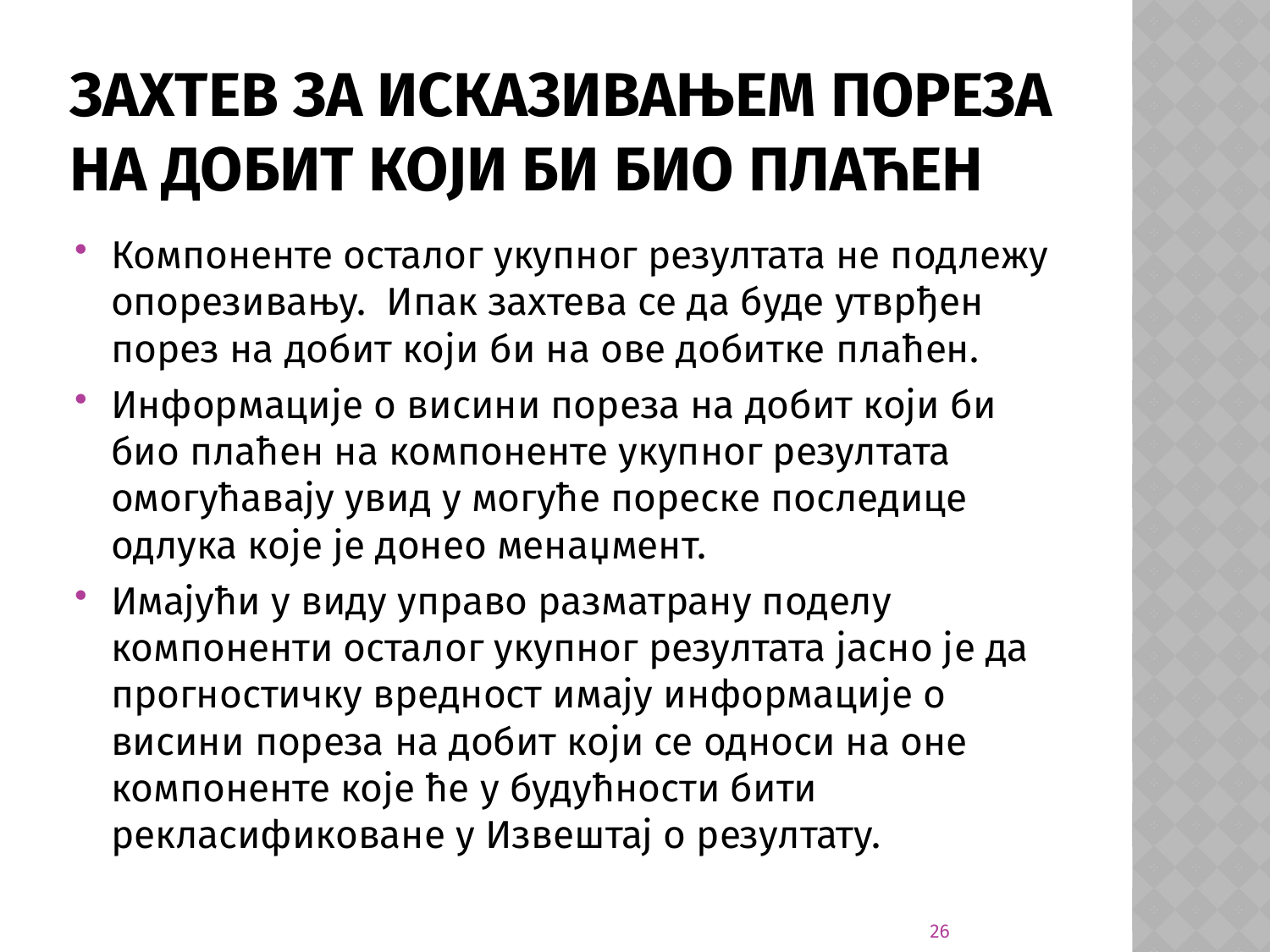

# Захтев за исказивањем пореза на добит који би био плаћен
Компоненте осталог укупног резултата не подлежу опорезивању.  Ипак захтева се да буде утврђен порез на добит који би на ове добитке плаћен.
Информације о висини пореза на добит који би био плаћен на компоненте укупног резултата омогућавају увид у могуће пореске последице одлука које је донео менаџмент.
Имајући у виду управо разматрану поделу компоненти осталог укупног резултата јасно је да прогностичку вредност имају информације о висини пореза на добит који се односи на оне компоненте које ће у будућности бити рекласификоване у Извештај о резултату.

26